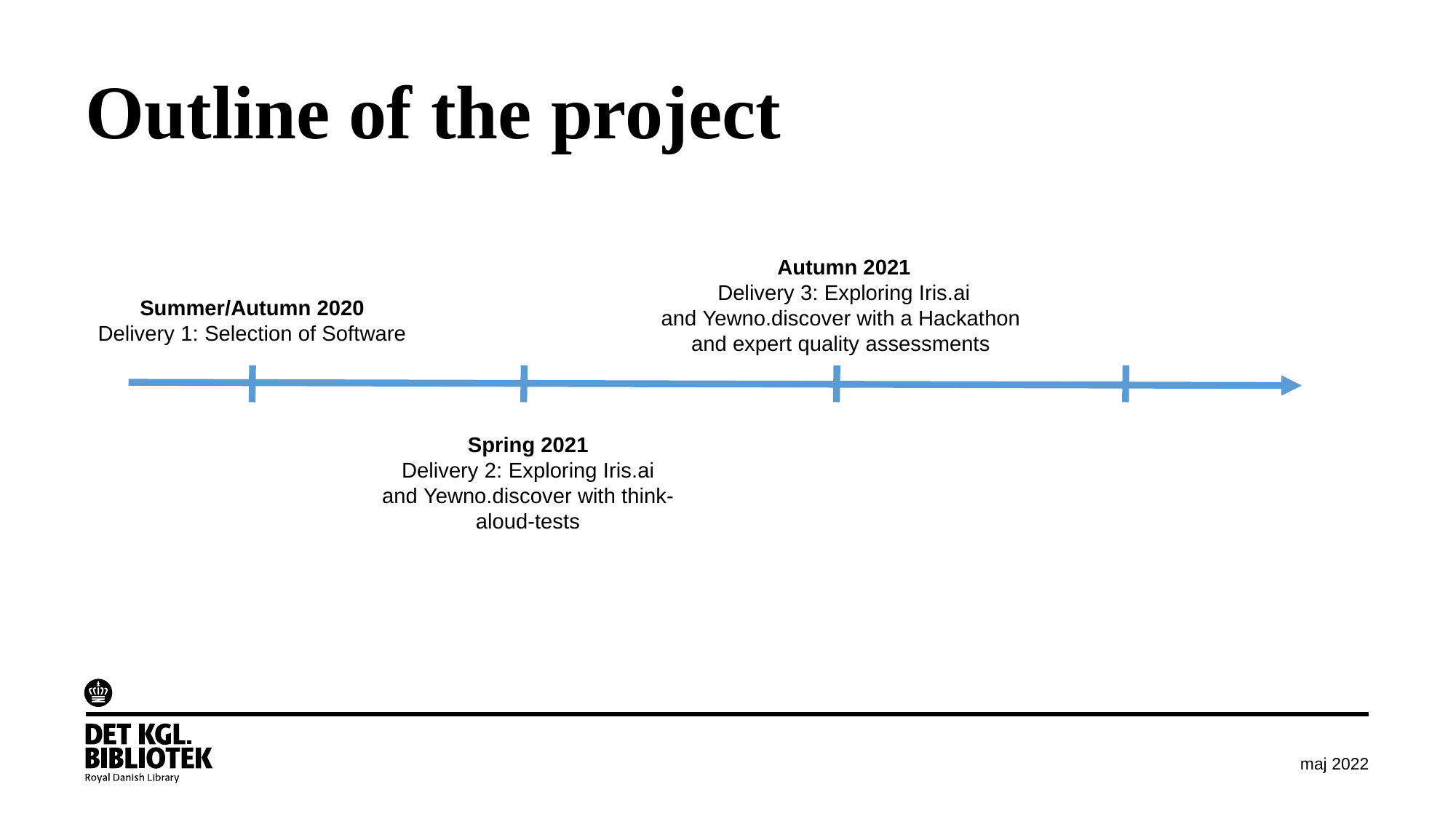

# Outline of the project

Autumn 2021
Delivery 3: Exploring Iris.ai and Yewno.discover with a Hackathon
and expert quality assessments
Summer/Autumn 2020
Delivery 1: Selection of Software
Spring 2021
Delivery 2: Exploring Iris.ai and Yewno.discover with think-aloud-tests

maj 2022